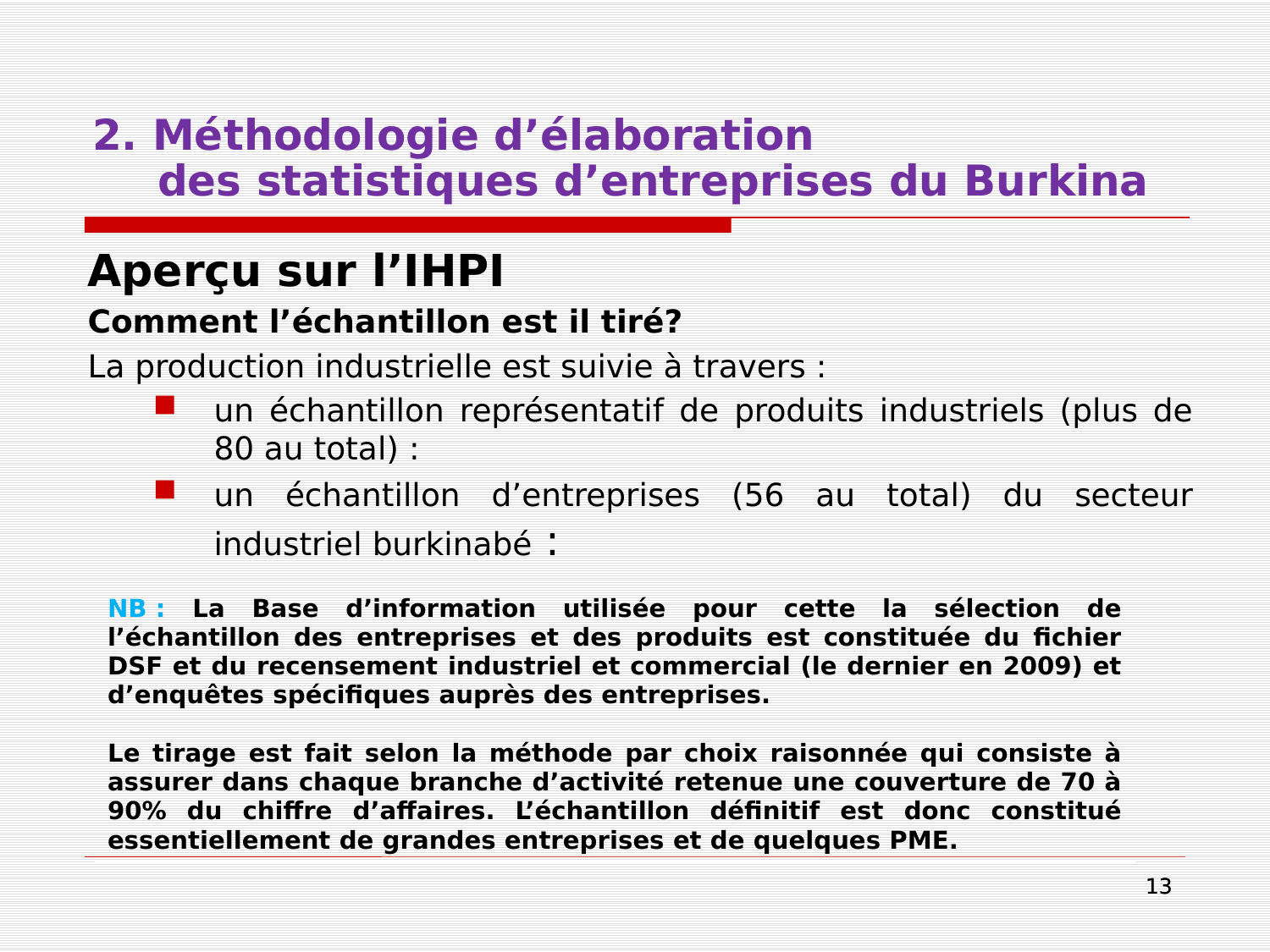

# 2. Méthodologie d’élaboration des statistiques d’entreprises du Burkina
Aperçu sur l’IHPI
Comment l’échantillon est il tiré?
La production industrielle est suivie à travers :
un échantillon représentatif de produits industriels (plus de 80 au total) :
un échantillon d’entreprises (56 au total) du secteur industriel burkinabé :

| NB : La Base d’information utilisée pour cette la sélection de l’échantillon des entreprises et des produits est constituée du fichier DSF et du recensement industriel et commercial (le dernier en 2009) et d’enquêtes spécifiques auprès des entreprises. Le tirage est fait selon la méthode par choix raisonnée qui consiste à assurer dans chaque branche d’activité retenue une couverture de 70 à 90% du chiffre d’affaires. L’échantillon définitif est donc constitué essentiellement de grandes entreprises et de quelques PME. |
| --- |

13
13